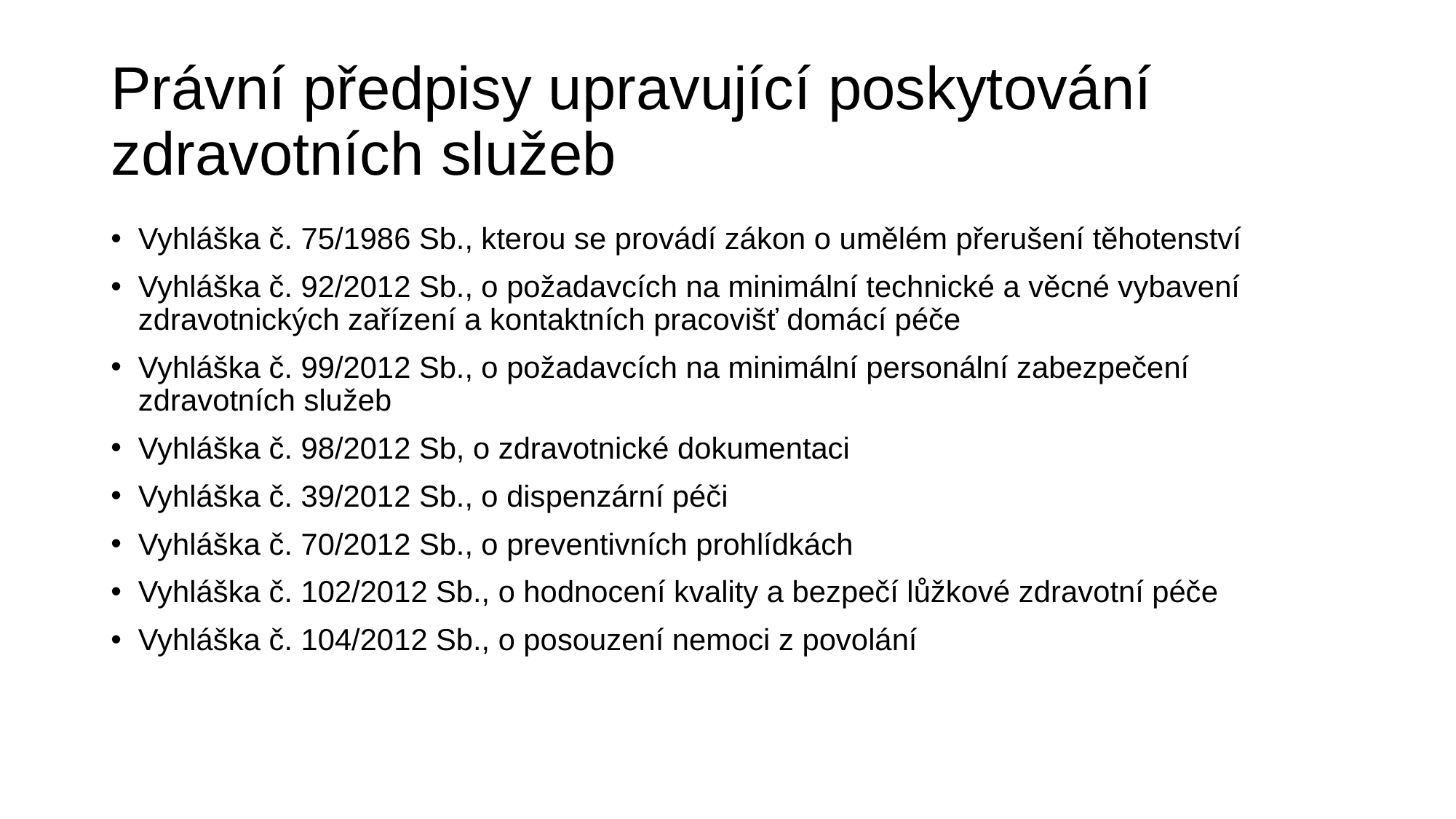

Právní předpisy upravující poskytování zdravotních služeb
Vyhláška č. 75/1986 Sb., kterou se provádí zákon o umělém přerušení těhotenství
Vyhláška č. 92/2012 Sb., o požadavcích na minimální technické a věcné vybavení zdravotnických zařízení a kontaktních pracovišť domácí péče
Vyhláška č. 99/2012 Sb., o požadavcích na minimální personální zabezpečení zdravotních služeb
Vyhláška č. 98/2012 Sb, o zdravotnické dokumentaci
Vyhláška č. 39/2012 Sb., o dispenzární péči
Vyhláška č. 70/2012 Sb., o preventivních prohlídkách
Vyhláška č. 102/2012 Sb., o hodnocení kvality a bezpečí lůžkové zdravotní péče
Vyhláška č. 104/2012 Sb., o posouzení nemoci z povolání